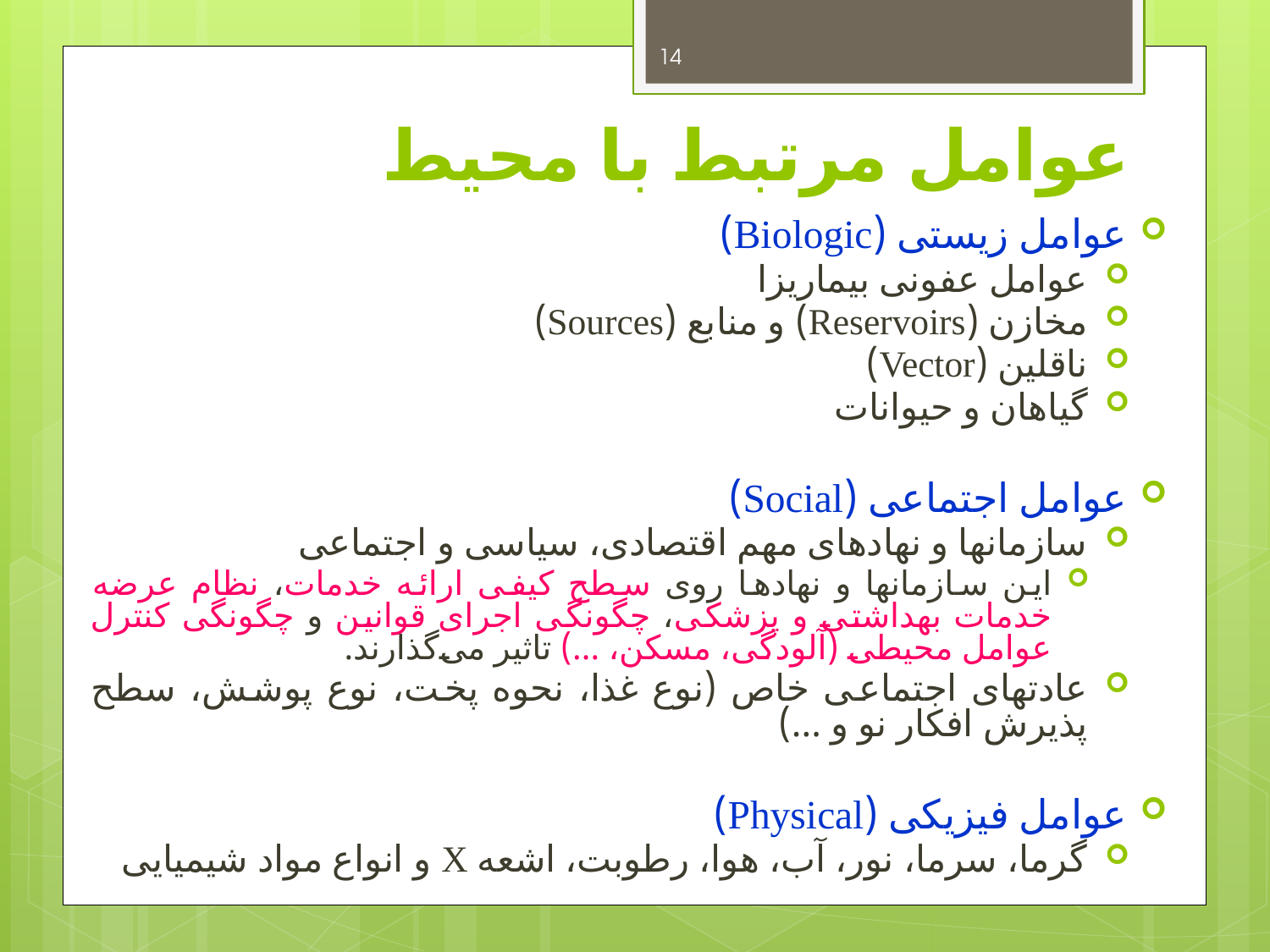

14
# عوامل مرتبط با محیط
عوامل زیستی (Biologic)
عوامل عفونی بیماریزا
مخازن (Reservoirs) و منابع (Sources)
ناقلین (Vector)
گیاهان و حیوانات

عوامل اجتماعی (Social)
سازمانها و نهادهای مهم اقتصادی، سیاسی و اجتماعی
این سازمانها و نهادها روی سطح کیفی ارائه خدمات، نظام عرضه خدمات بهداشتی و پزشکی، چگونگی اجرای قوانین و چگونگی کنترل عوامل محیطی (آلودگی، مسکن، ...) تاثیر می‌گذارند.
عادتهای اجتماعی خاص (نوع غذا، نحوه پخت، نوع پوشش، سطح پذیرش افکار نو و ...)

عوامل فیزیکی (Physical)
گرما، سرما، نور، آب، هوا، رطوبت، اشعه X و انواع مواد شیمیایی